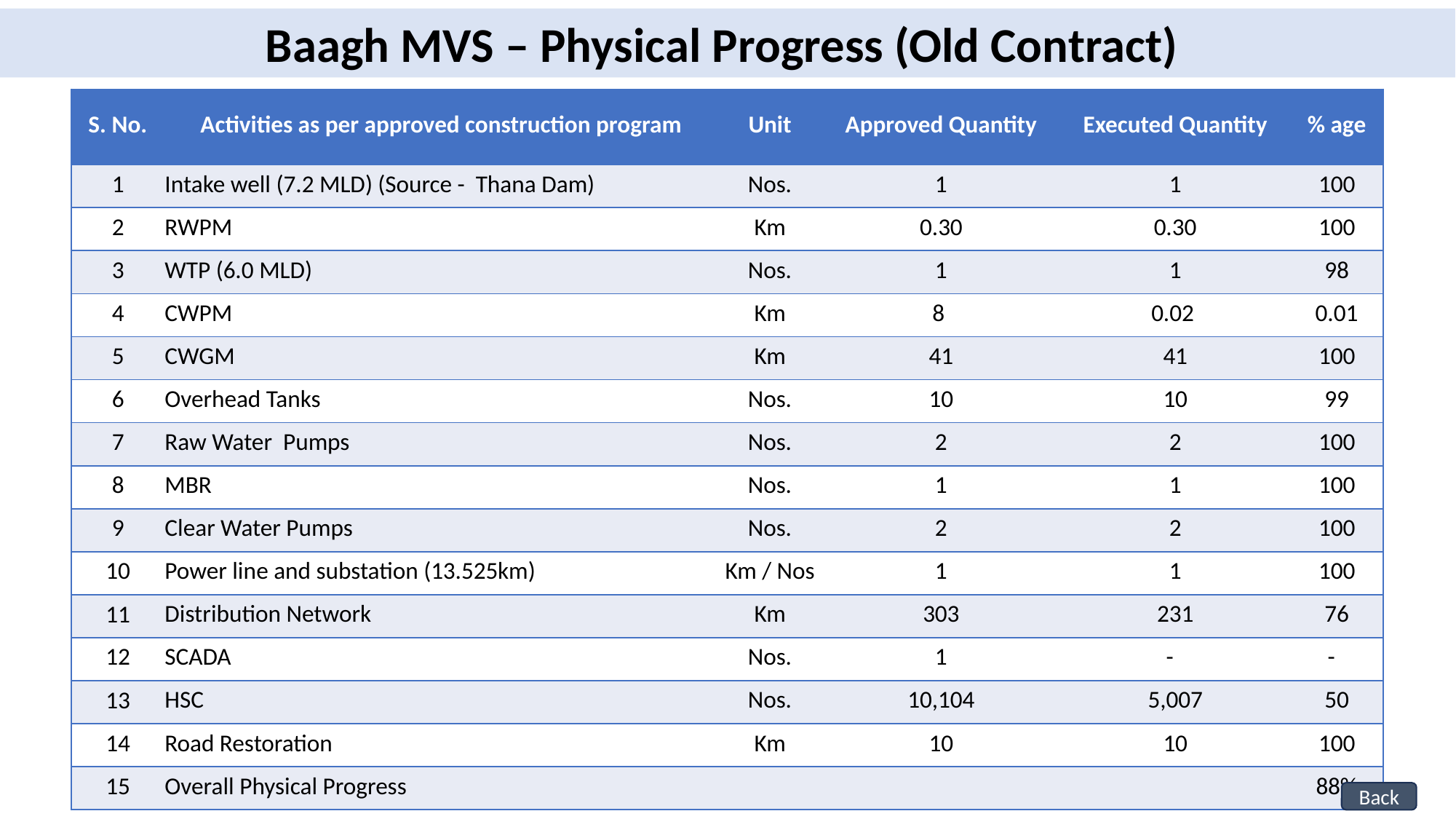

Baagh MVS – Physical Progress (Old Contract)
| S. No. | Activities as per approved construction program | Unit | Approved Quantity | Executed Quantity | % age |
| --- | --- | --- | --- | --- | --- |
| 1 | Intake well (7.2 MLD) (Source - Thana Dam) | Nos. | 1 | 1 | 100 |
| 2 | RWPM | Km | 0.30 | 0.30 | 100 |
| 3 | WTP (6.0 MLD) | Nos. | 1 | 1 | 98 |
| 4 | CWPM | Km | 8 | 0.02 | 0.01 |
| 5 | CWGM | Km | 41 | 41 | 100 |
| 6 | Overhead Tanks | Nos. | 10 | 10 | 99 |
| 7 | Raw Water Pumps | Nos. | 2 | 2 | 100 |
| 8 | MBR | Nos. | 1 | 1 | 100 |
| 9 | Clear Water Pumps | Nos. | 2 | 2 | 100 |
| 10 | Power line and substation (13.525km) | Km / Nos | 1 | 1 | 100 |
| 11 | Distribution Network | Km | 303 | 231 | 76 |
| 12 | SCADA | Nos. | 1 | - | - |
| 13 | HSC | Nos. | 10,104 | 5,007 | 50 |
| 14 | Road Restoration | Km | 10 | 10 | 100 |
| 15 | Overall Physical Progress |  |  |  | 88% |
36
Back